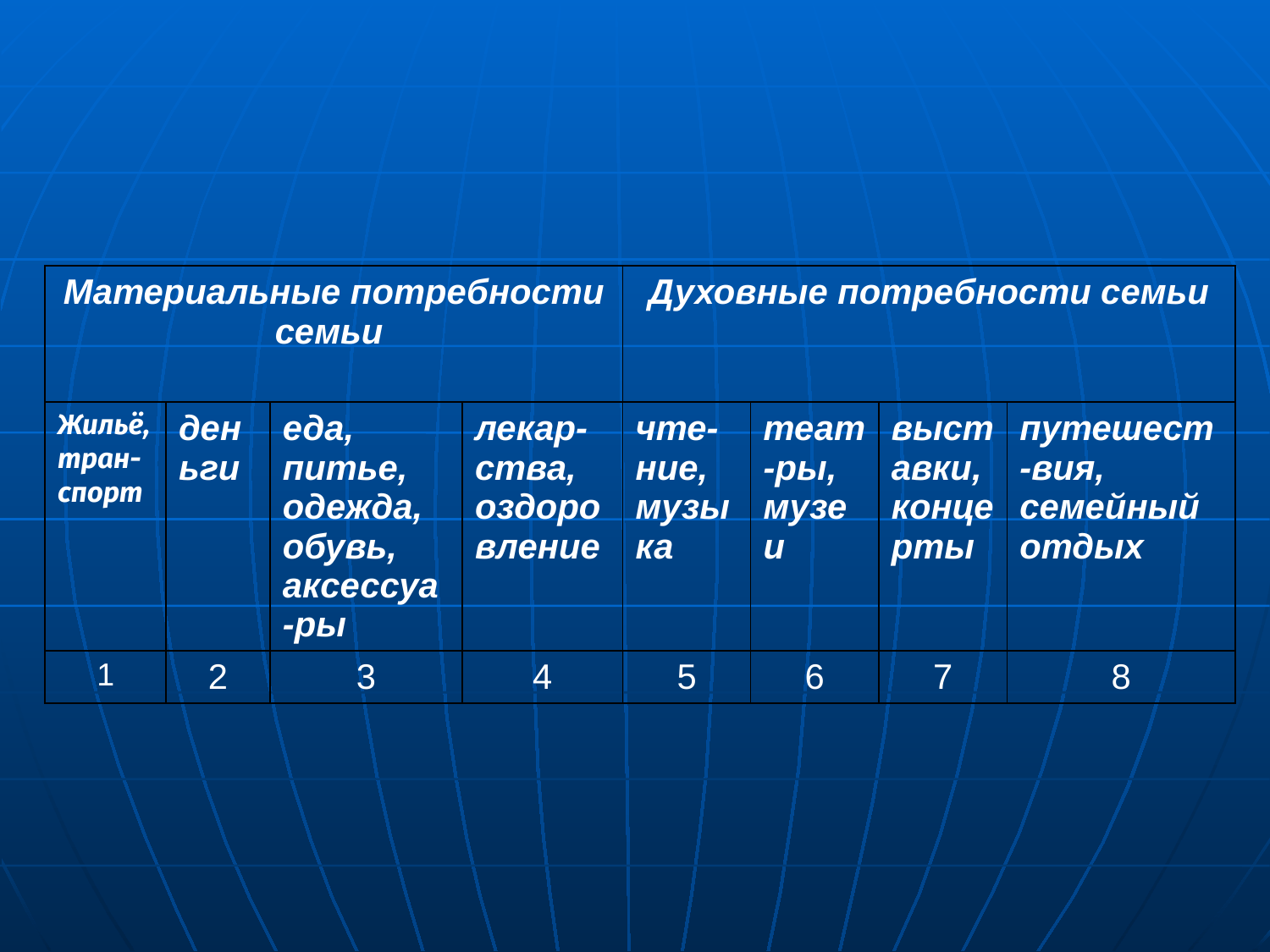

| Материальные потребности семьи |  |  |  | Духовные потребности семьи |  |  |  |
| --- | --- | --- | --- | --- | --- | --- | --- |
| Жильё, тран-спорт | деньги | еда, питье, одежда, обувь, аксессуа-ры | лекар-ства, оздоровление | чте-ние, музыка | теат-ры, музеи | выставки, концерты | путешест-вия, семейный отдых |
| 1 | 2 | 3 | 4 | 5 | 6 | 7 | 8 |